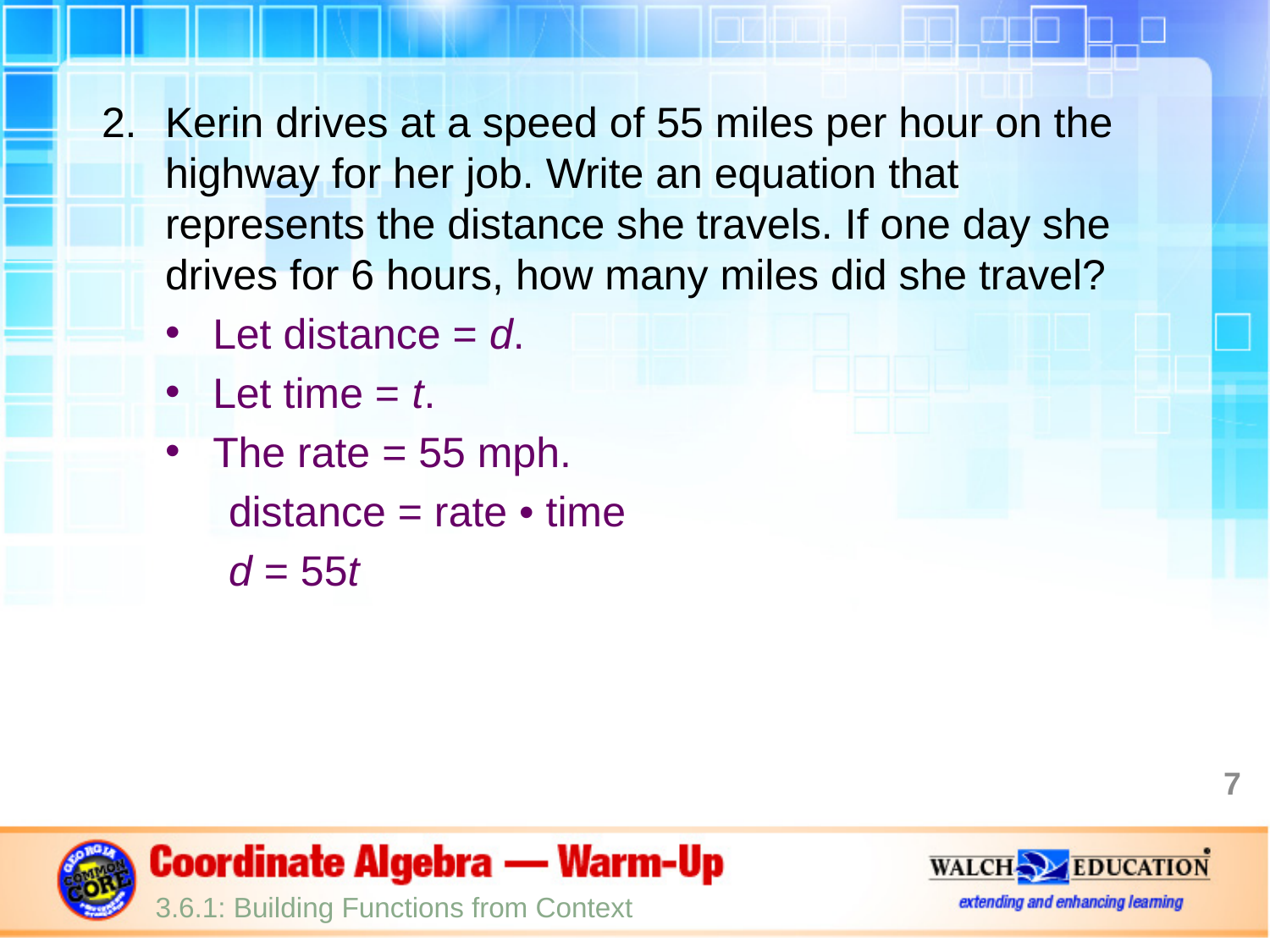

Kerin drives at a speed of 55 miles per hour on the highway for her job. Write an equation that represents the distance she travels. If one day she drives for 6 hours, how many miles did she travel?
Let distance = d.
Let time = t.
The rate = 55 mph.
distance = rate • time
d = 55t
7
3.6.1: Building Functions from Context